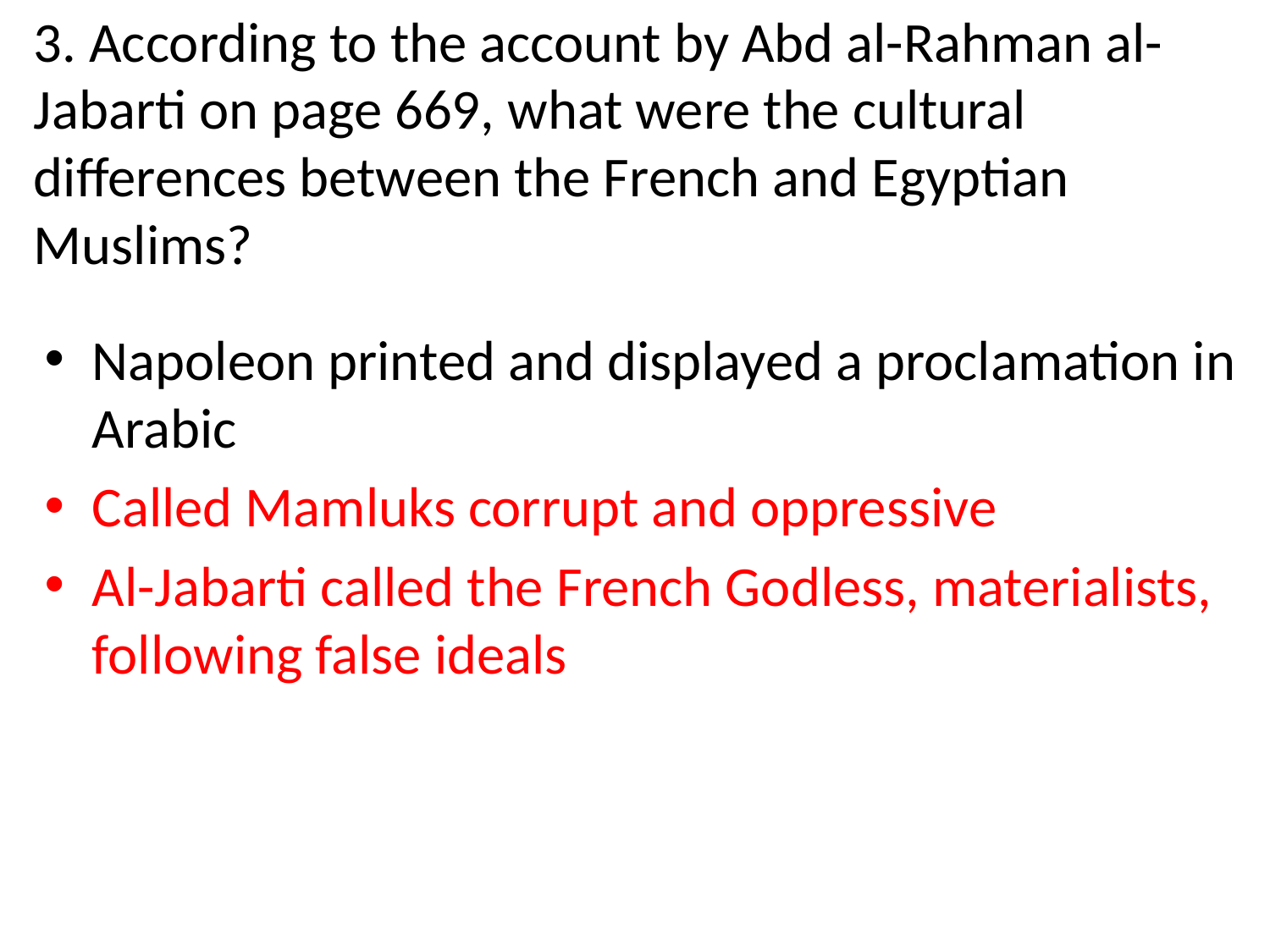

# 3. According to the account by Abd al-Rahman al-Jabarti on page 669, what were the cultural differences between the French and Egyptian Muslims?
Napoleon printed and displayed a proclamation in Arabic
Called Mamluks corrupt and oppressive
Al-Jabarti called the French Godless, materialists, following false ideals